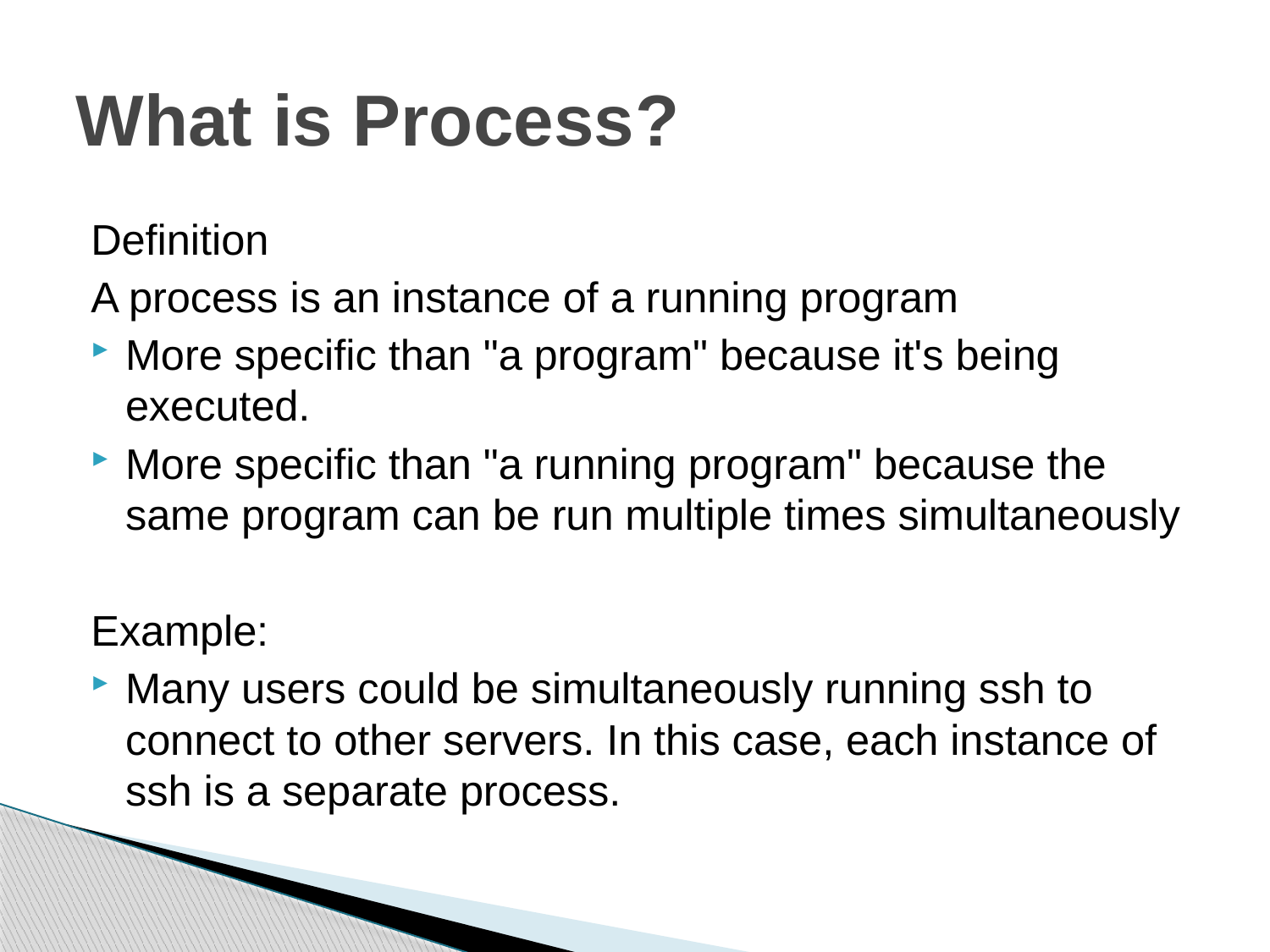

# What is Process?
Definition
A process is an instance of a running program
More specific than "a program" because it's being executed.
More specific than "a running program" because the same program can be run multiple times simultaneously

Example:
Many users could be simultaneously running ssh to connect to other servers. In this case, each instance of ssh is a separate process.